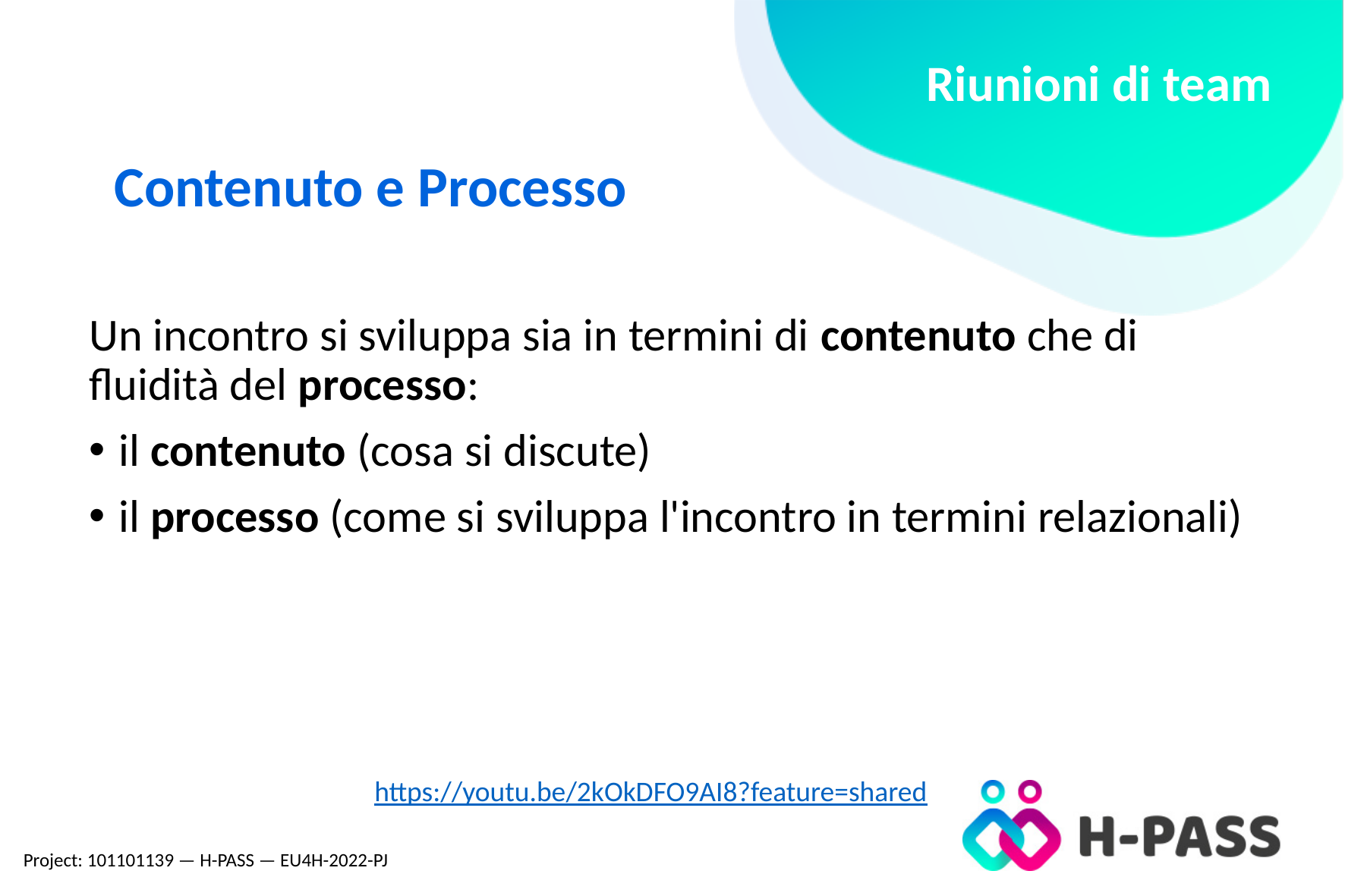

Riunioni di team
# Contenuto e Processo
Un incontro si sviluppa sia in termini di contenuto che di fluidità del processo:
il contenuto (cosa si discute)
il processo (come si sviluppa l'incontro in termini relazionali)
https://youtu.be/2kOkDFO9AI8?feature=shared
Project: 101101139 — H-PASS — EU4H-2022-PJ